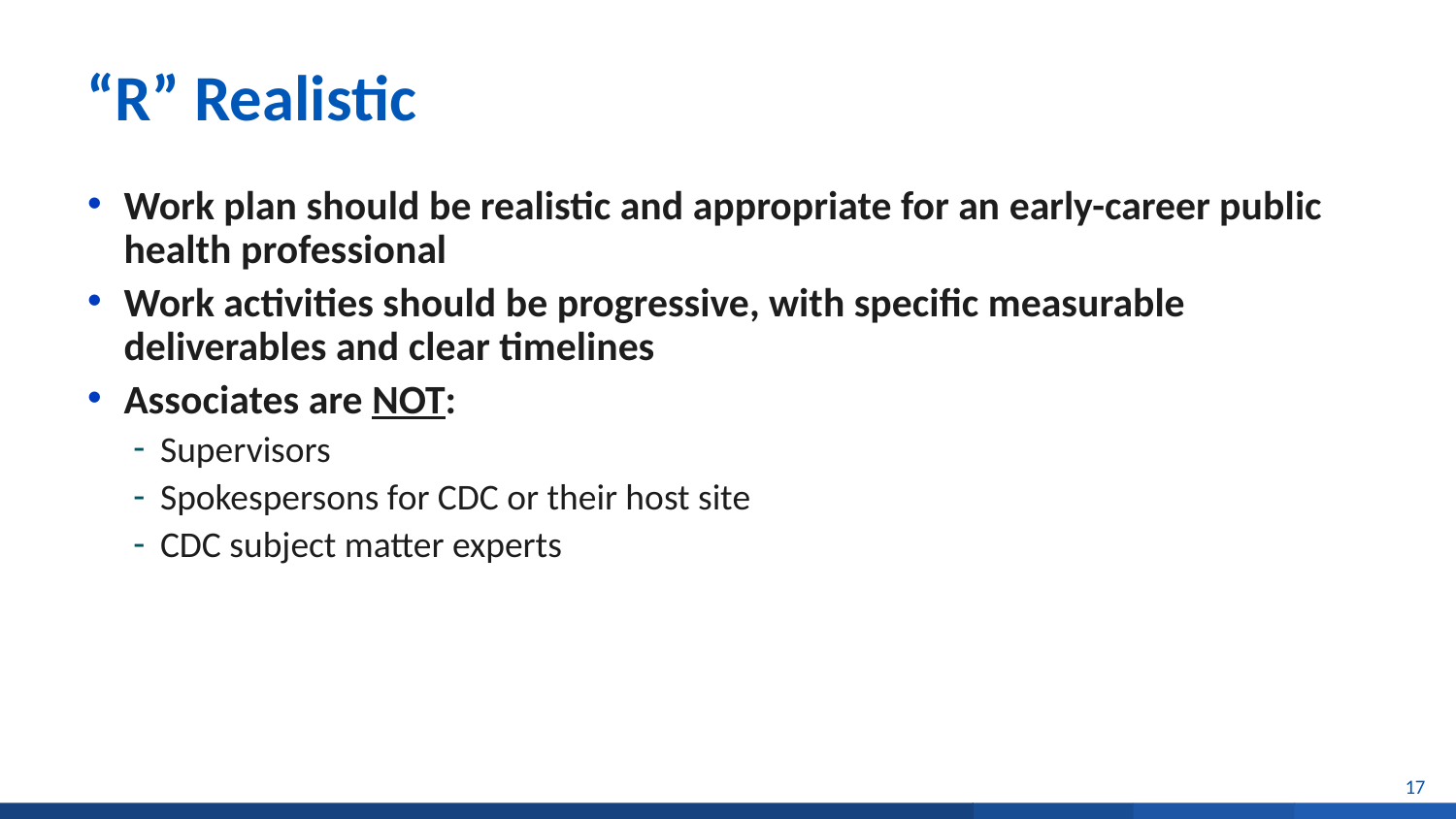

# “R” Realistic
Work plan should be realistic and appropriate for an early-career public health professional
Work activities should be progressive, with specific measurable deliverables and clear timelines
Associates are NOT:
Supervisors
Spokespersons for CDC or their host site
CDC subject matter experts
17